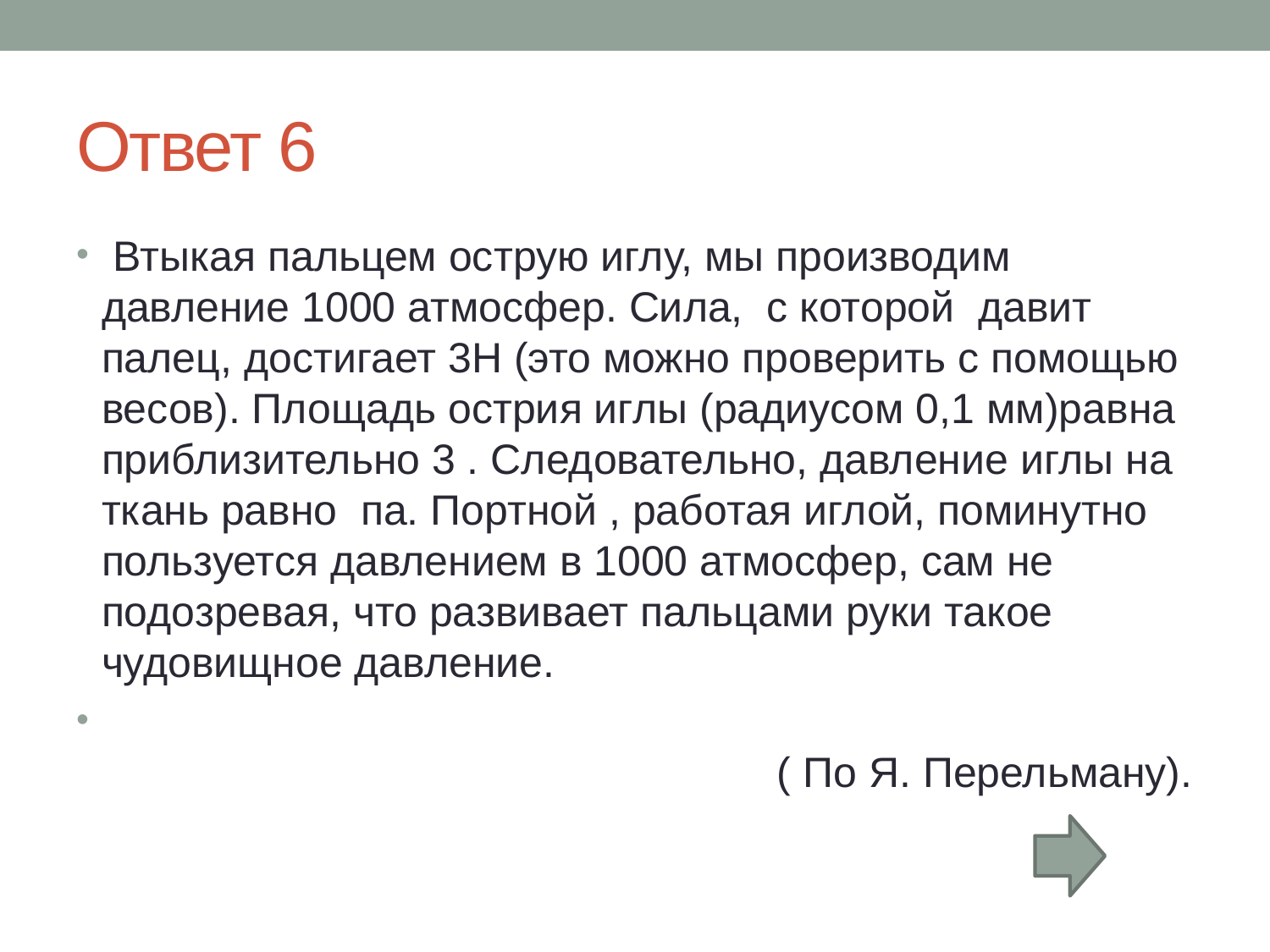

# Ответ 6
 Втыкая пальцем острую иглу, мы производим давление 1000 атмосфер. Сила,  с которой  давит палец, достигает 3Н (это можно проверить с помощью весов). Площадь острия иглы (радиусом 0,1 мм)равна приблизительно 3 . Следовательно, давление иглы на ткань равно  па. Портной , работая иглой, поминутно пользуется давлением в 1000 атмосфер, сам не подозревая, что развивает пальцами руки такое чудовищное давление.
                                                                                                                                                      ( По Я. Перельману).